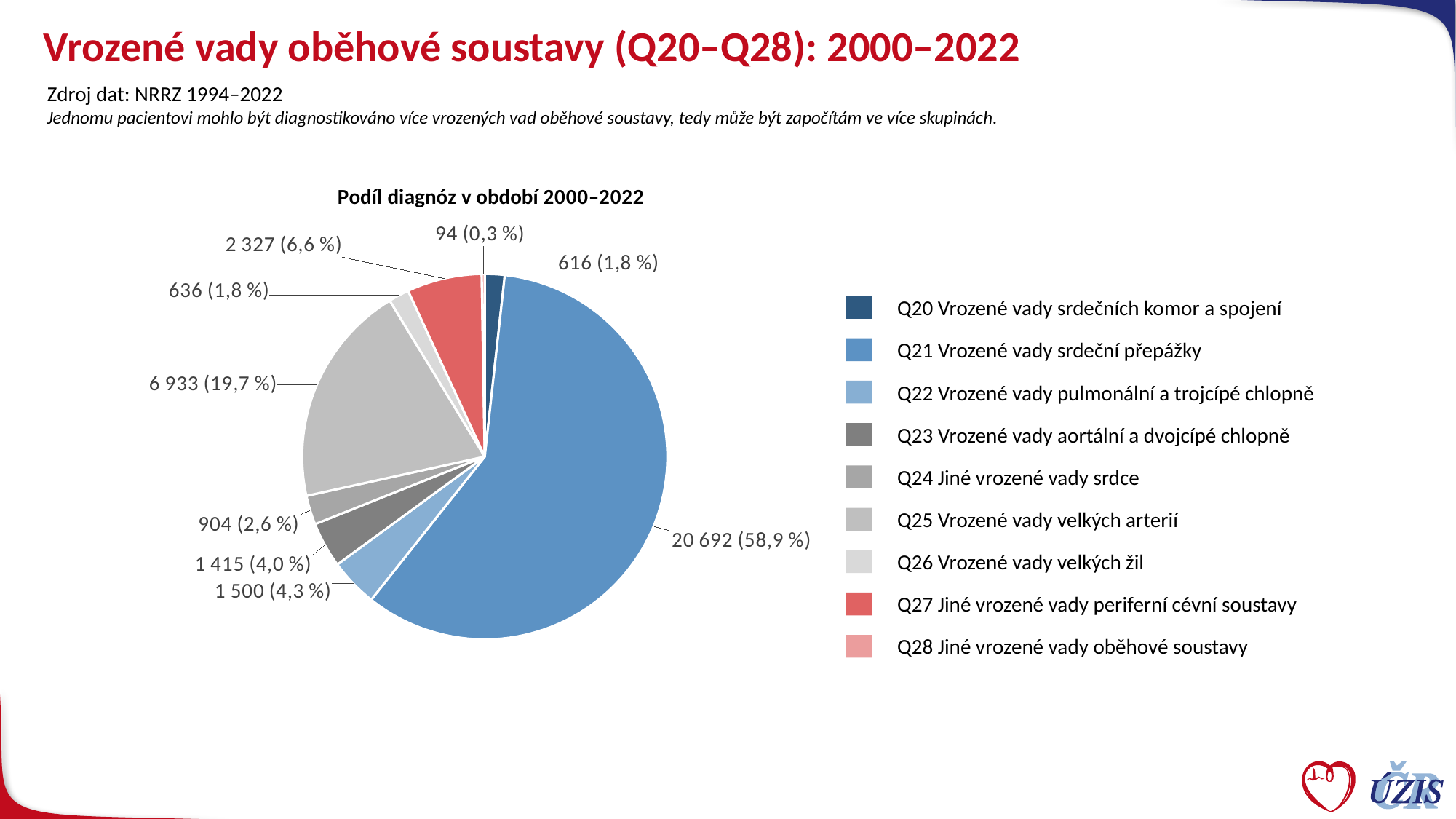

# Vrozené vady oběhové soustavy (Q20–Q28): 2000–2022
Zdroj dat: NRRZ 1994–2022
Jednomu pacientovi mohlo být diagnostikováno více vrozených vad oběhové soustavy, tedy může být započítám ve více skupinách.

### Chart: Podíl diagnóz v období 2000–2022

| Category | počet |
|---|---|
| Q20 | 616.0 |
| Q21 | 20692.0 |
| Q22 | 1500.0 |
| Q23 | 1415.0 |
| Q24 | 904.0 |
| Q25 | 6933.0 |
| Q26 | 636.0 |
| Q27 | 2327.0 |
| Q28 | 94.0 |
Q20 Vrozené vady srdečních komor a spojení

Q21 Vrozené vady srdeční přepážky

Q22 Vrozené vady pulmonální a trojcípé chlopně

Q23 Vrozené vady aortální a dvojcípé chlopně

Q24 Jiné vrozené vady srdce

Q25 Vrozené vady velkých arterií

Q26 Vrozené vady velkých žil

Q27 Jiné vrozené vady periferní cévní soustavy

Q28 Jiné vrozené vady oběhové soustavy